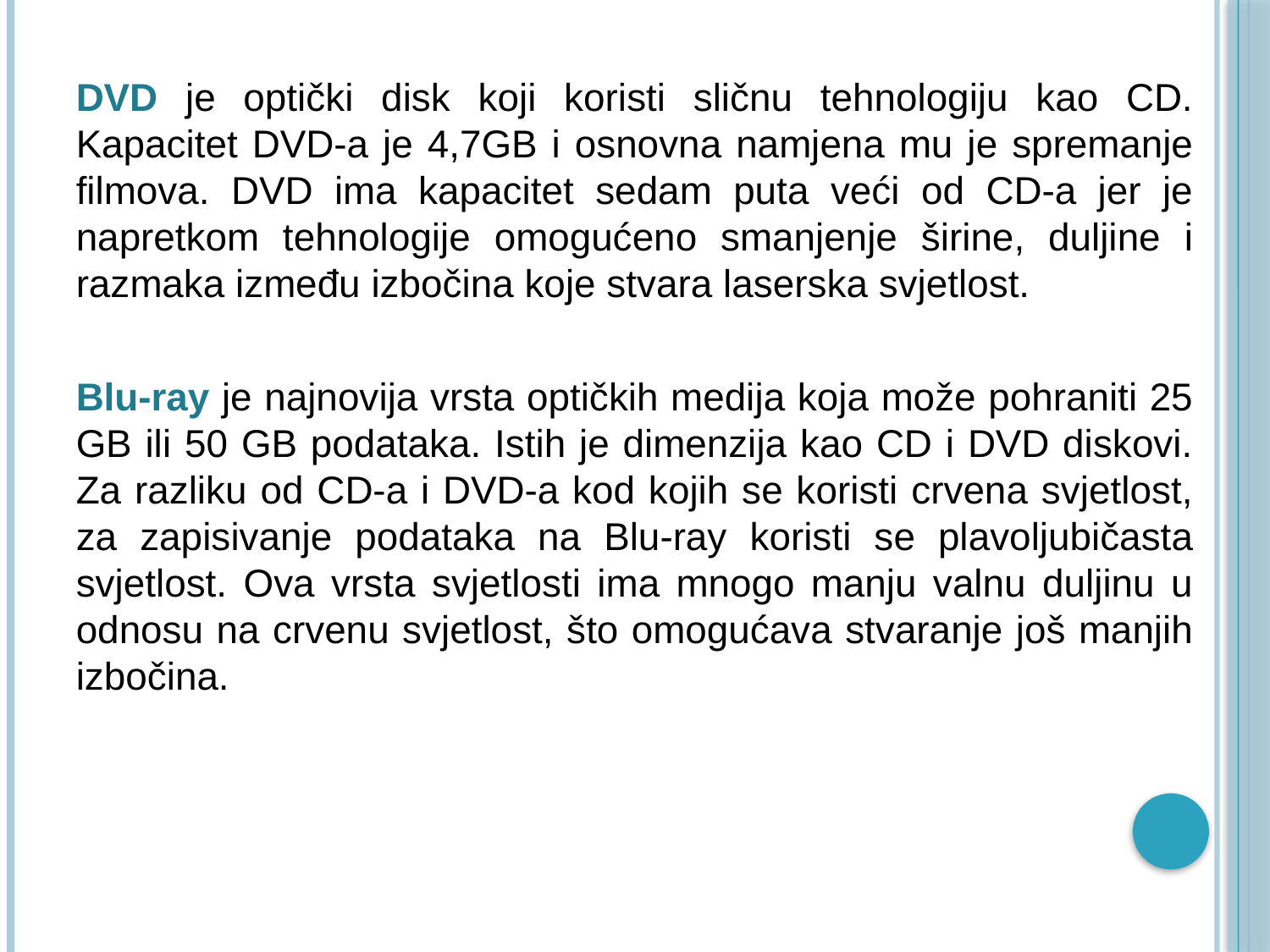

DVD je optički disk koji koristi sličnu tehnologiju kao CD. Kapacitet DVD-a je 4,7GB i osnovna namjena mu je spremanje filmova. DVD ima kapacitet sedam puta veći od CD-a jer je napretkom tehnologije omogućeno smanjenje širine, duljine i razmaka između izbočina koje stvara laserska svjetlost.

Blu-ray je najnovija vrsta optičkih medija koja može pohraniti 25 GB ili 50 GB podataka. Istih je dimenzija kao CD i DVD diskovi. Za razliku od CD-a i DVD-a kod kojih se koristi crvena svjetlost, za zapisivanje podataka na Blu-ray koristi se plavoljubičasta svjetlost. Ova vrsta svjetlosti ima mnogo manju valnu duljinu u odnosu na crvenu svjetlost, što omogućava stvaranje još manjih izbočina.